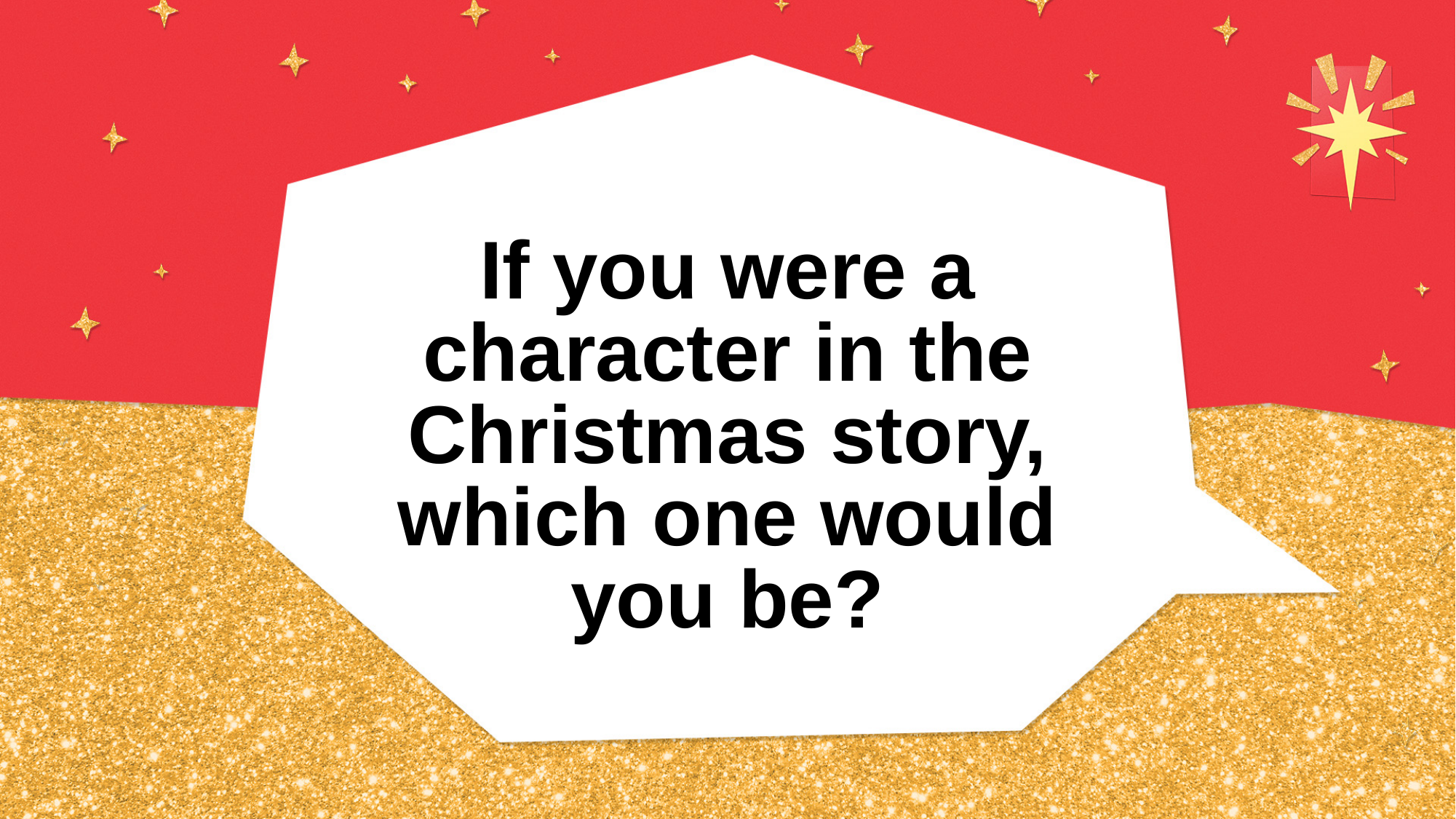

# If you were a character in the Christmas story, which one would you be?